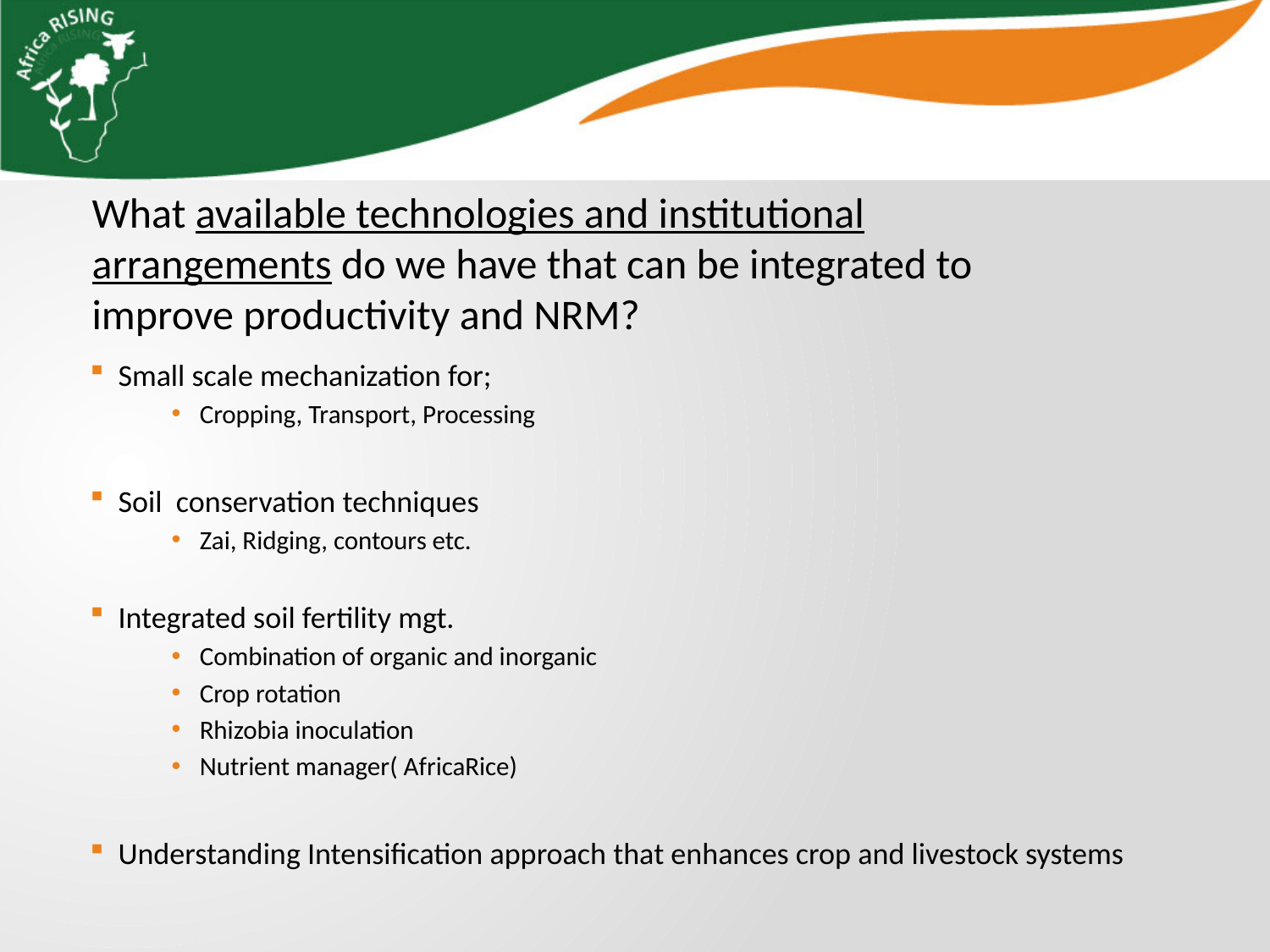

What available technologies and institutional arrangements do we have that can be integrated to improve productivity and NRM?
Small scale mechanization for;
Cropping, Transport, Processing

Soil  conservation techniques
Zai, Ridging, contours etc.

Integrated soil fertility mgt.
Combination of organic and inorganic
Crop rotation
Rhizobia inoculation
Nutrient manager( AfricaRice)

Understanding Intensification approach that enhances crop and livestock systems